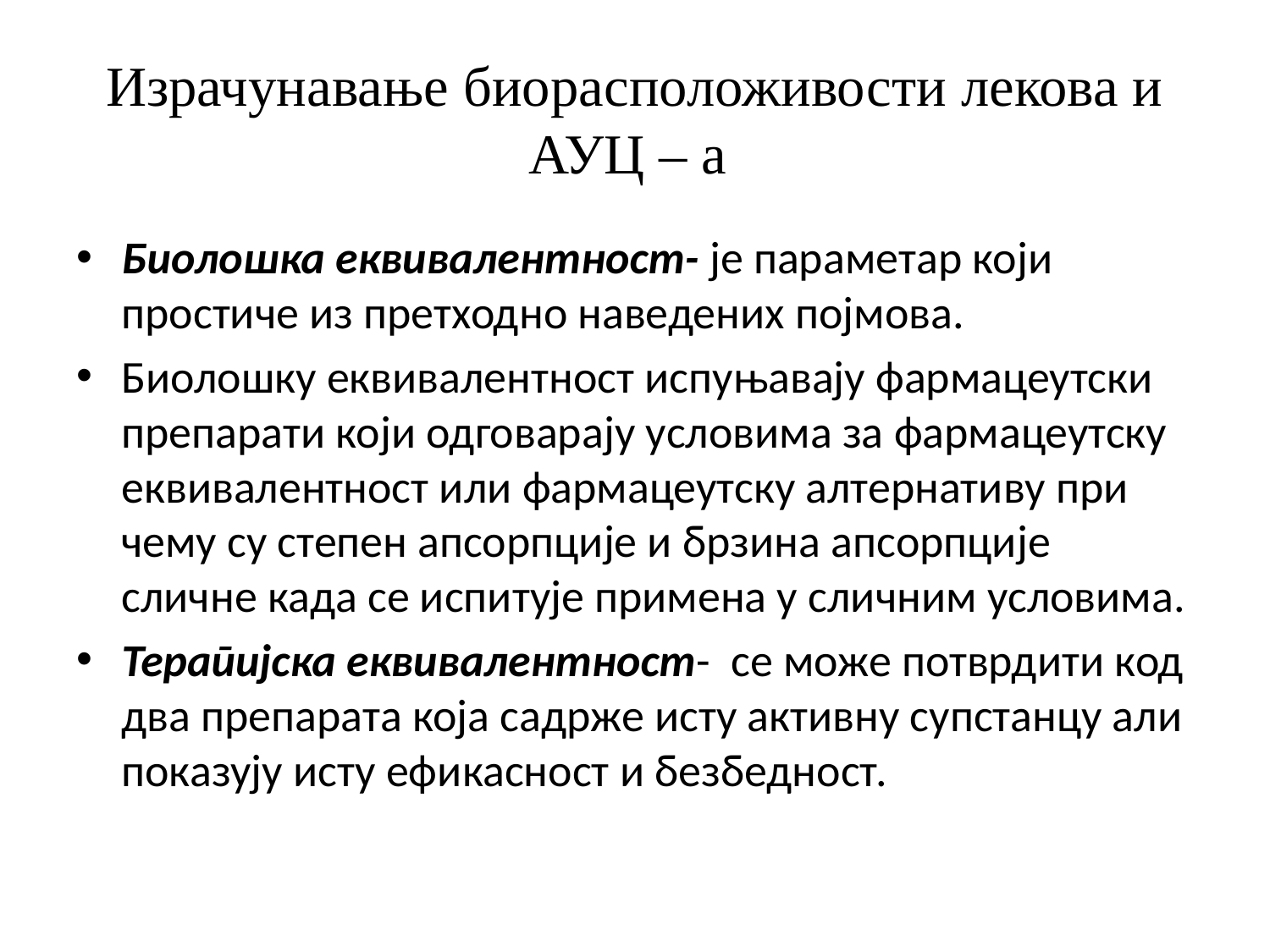

# Израчунавање биорасположивости лекова и АУЦ – а
Биолошка еквивалентност- је параметар који простиче из претходно наведених појмова.
Биолошку еквивалентност испуњавају фармацеутски препарати који одговарају условима за фармацеутску еквивалентност или фармацеутску алтернативу при чему су степен апсорпције и брзина апсорпције сличне када се испитује примена у сличним условима.
Терапијска еквивалентност-  се може потврдити код два препарата која садрже исту активну супстанцу али показују исту ефикасност и безбедност.